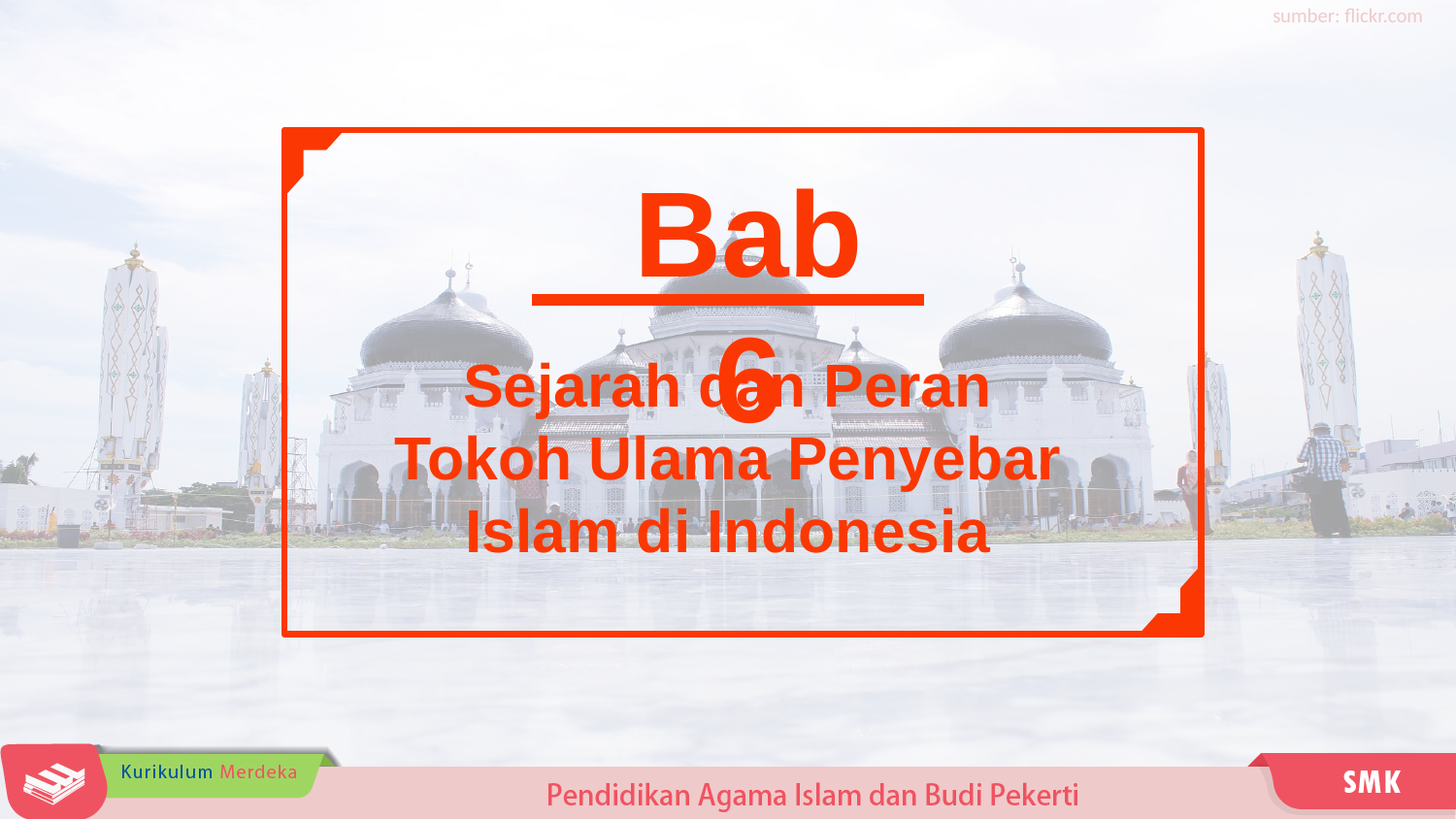

sumber: flickr.com

Bab 6
Sejarah dan Peran
Tokoh Ulama Penyebar Islam di Indonesia